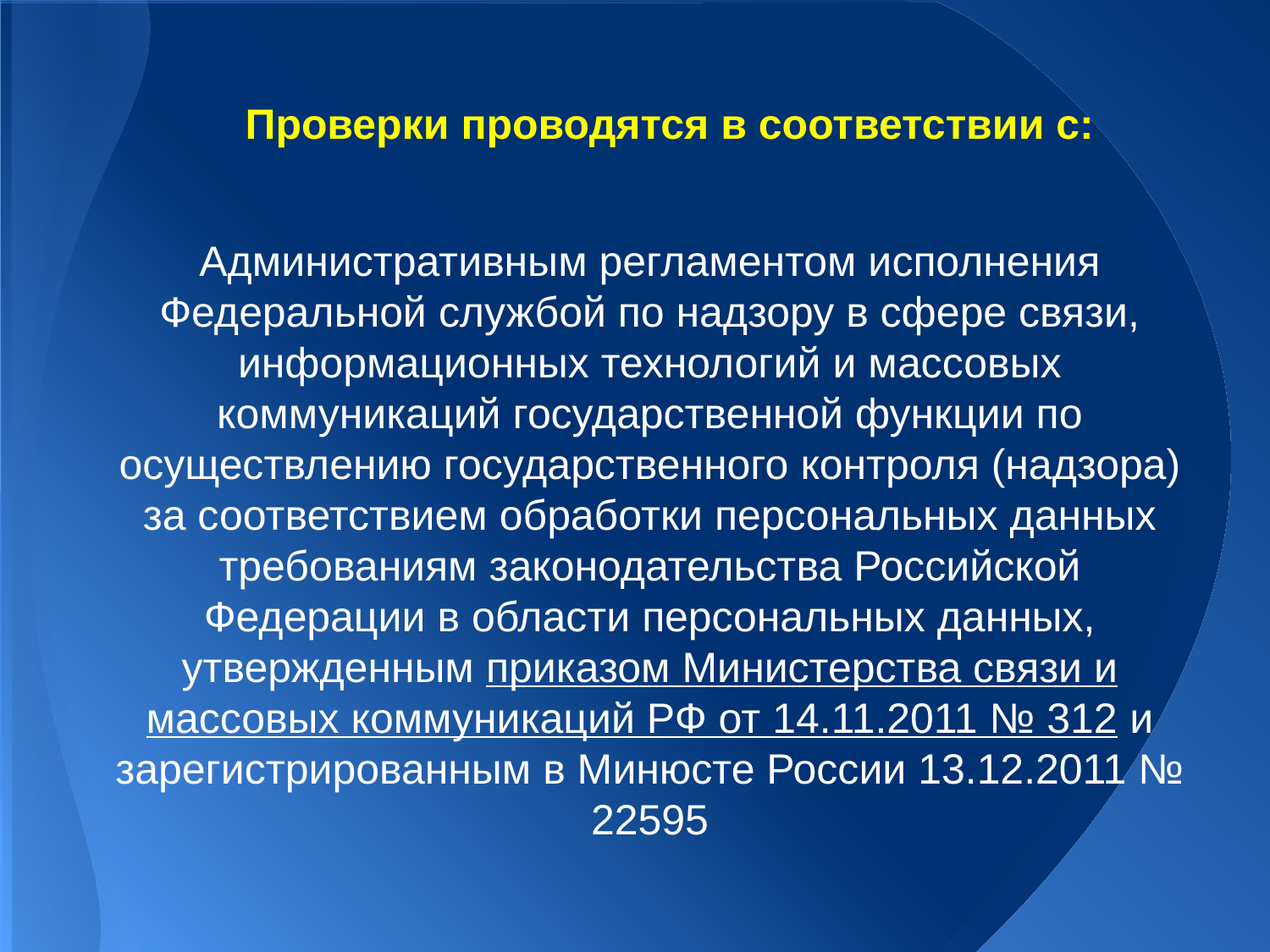

Проверки проводятся в соответствии с:
Административным регламентом исполнения Федеральной службой по надзору в сфере связи, информационных технологий и массовых коммуникаций государственной функции по осуществлению государственного контроля (надзора) за соответствием обработки персональных данных требованиям законодательства Российской Федерации в области персональных данных, утвержденным приказом Министерства связи и массовых коммуникаций РФ от 14.11.2011 № 312 и зарегистрированным в Минюсте России 13.12.2011 № 22595